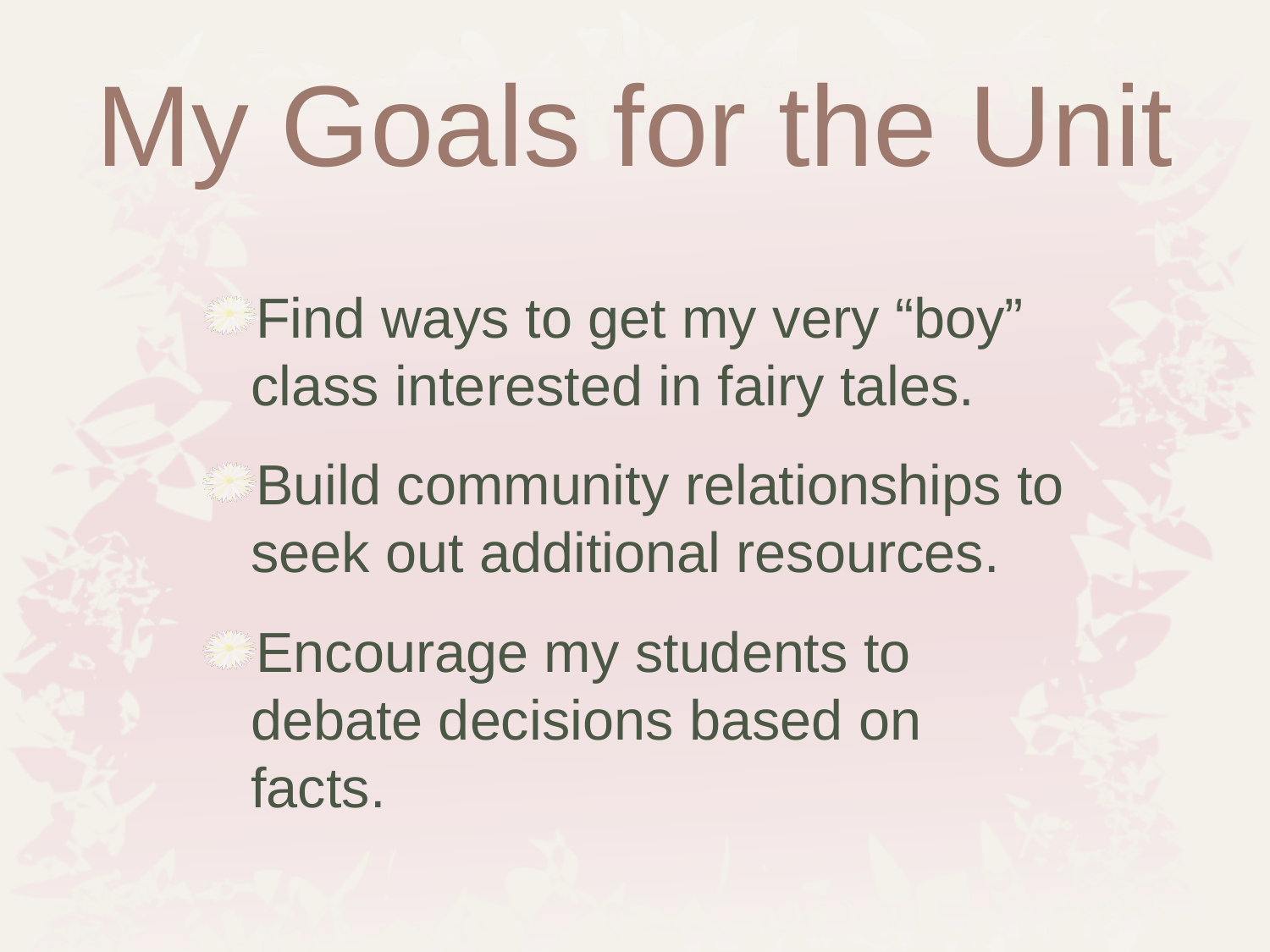

# My Goals for the Unit
Find ways to get my very “boy” class interested in fairy tales.
Build community relationships to seek out additional resources.
Encourage my students to debate decisions based on facts.